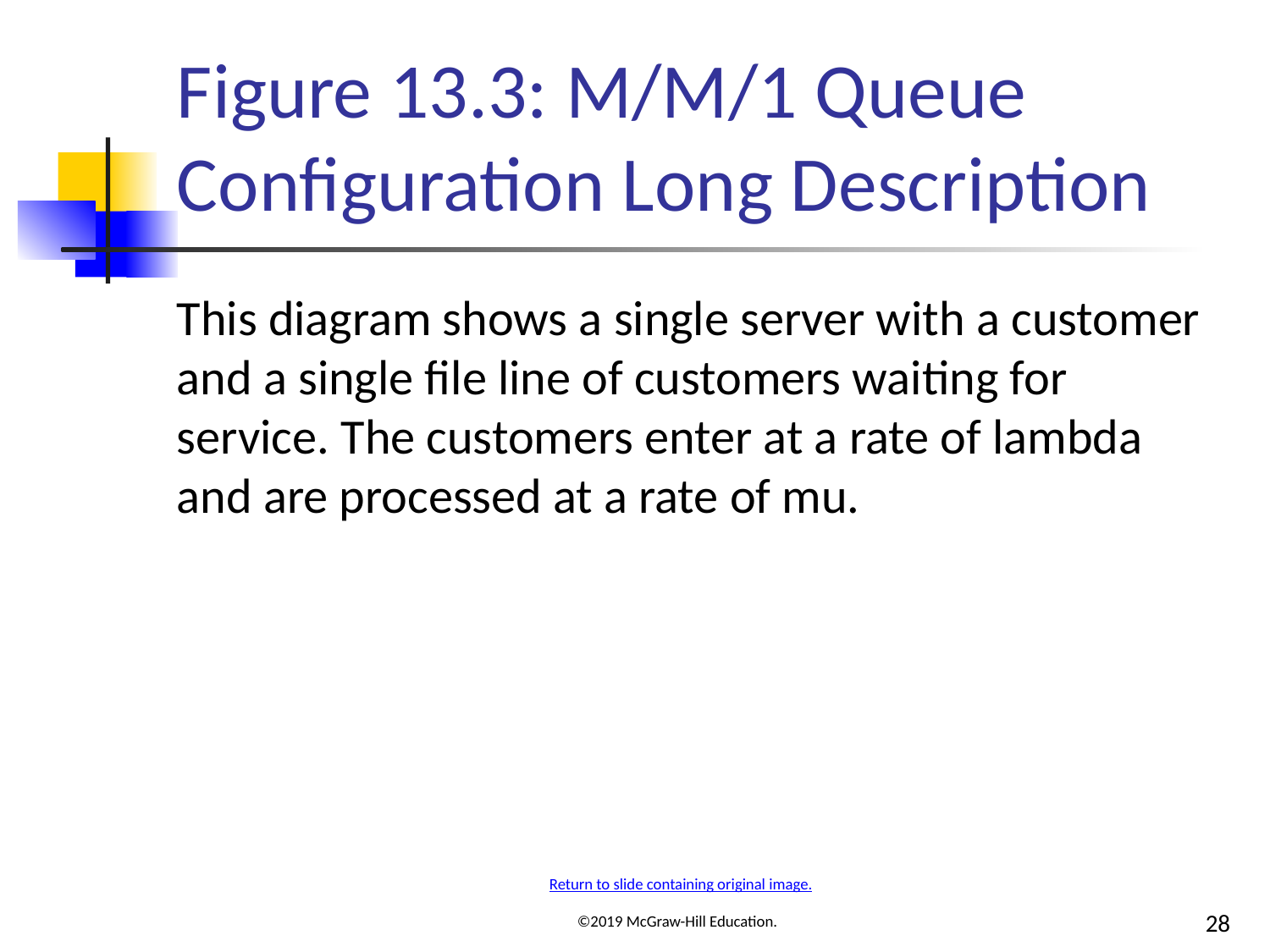

# Figure 13.3: M/M/1 Queue Configuration Long Description
This diagram shows a single server with a customer and a single file line of customers waiting for service. The customers enter at a rate of lambda and are processed at a rate of mu.
Return to slide containing original image.